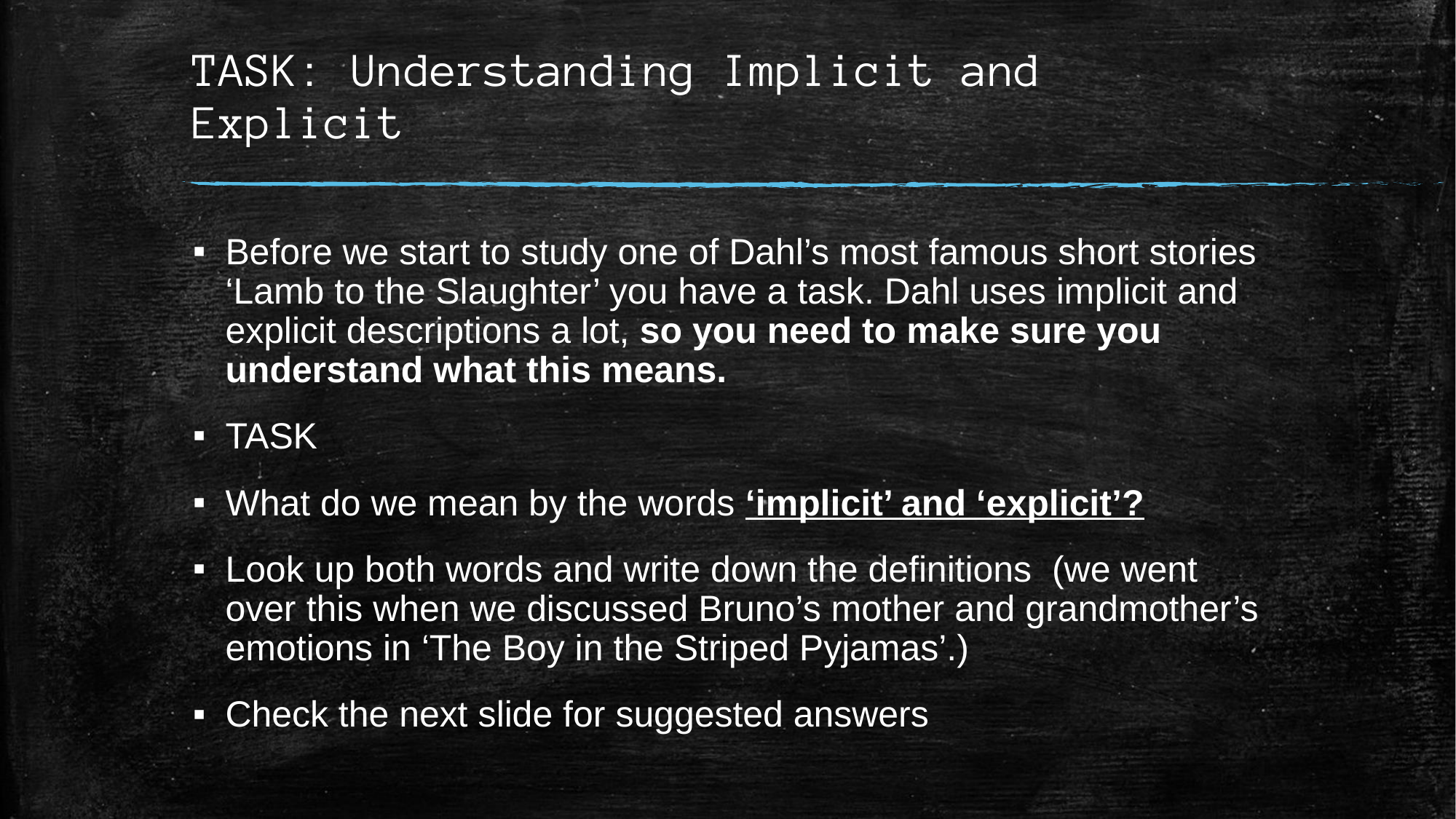

# TASK: Understanding Implicit and Explicit
Before we start to study one of Dahl’s most famous short stories ‘Lamb to the Slaughter’ you have a task. Dahl uses implicit and explicit descriptions a lot, so you need to make sure you understand what this means.
TASK
What do we mean by the words ‘implicit’ and ‘explicit’?
Look up both words and write down the definitions  (we went over this when we discussed Bruno’s mother and grandmother’s emotions in ‘The Boy in the Striped Pyjamas’.)
Check the next slide for suggested answers